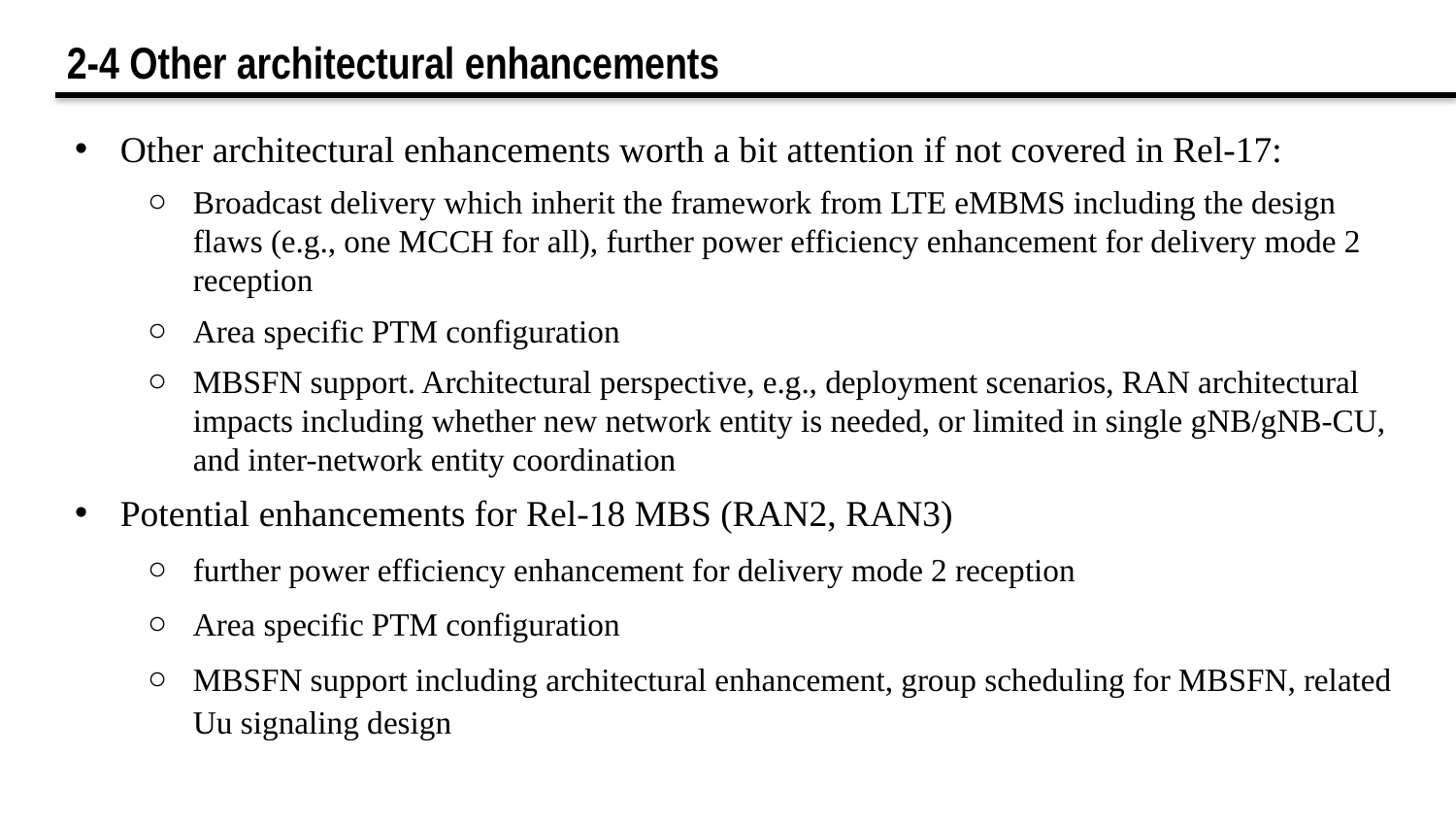

2-4 Other architectural enhancements
Other architectural enhancements worth a bit attention if not covered in Rel-17:
Broadcast delivery which inherit the framework from LTE eMBMS including the design flaws (e.g., one MCCH for all), further power efficiency enhancement for delivery mode 2 reception
Area specific PTM configuration
MBSFN support. Architectural perspective, e.g., deployment scenarios, RAN architectural impacts including whether new network entity is needed, or limited in single gNB/gNB-CU, and inter-network entity coordination
Potential enhancements for Rel-18 MBS (RAN2, RAN3)
further power efficiency enhancement for delivery mode 2 reception
Area specific PTM configuration
MBSFN support including architectural enhancement, group scheduling for MBSFN, related Uu signaling design